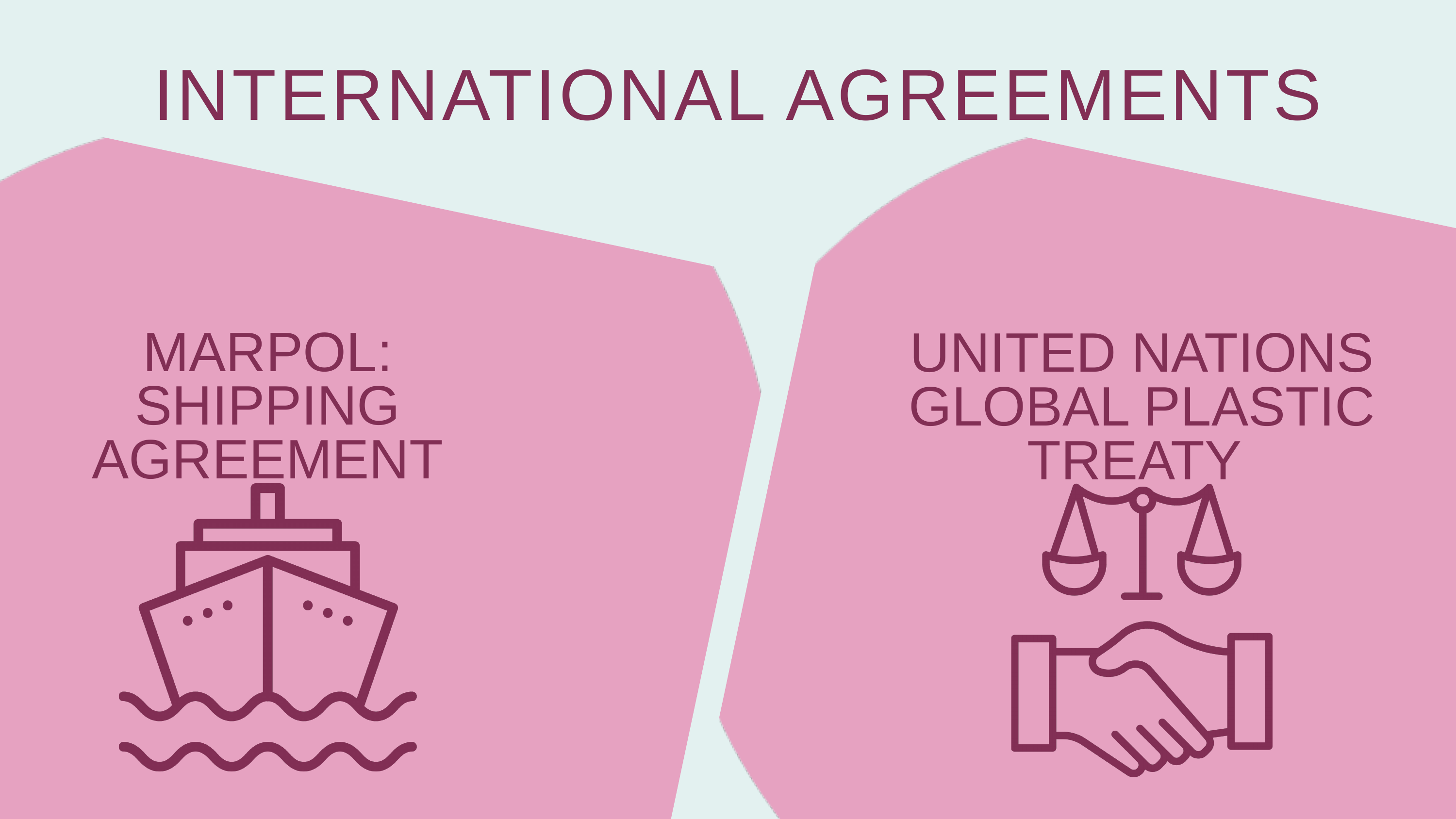

INTERNATIONAL AGREEMENTS

MARPOL: SHIPPING AGREEMENT
UNITED NATIONS GLOBAL PLASTIC TREATY